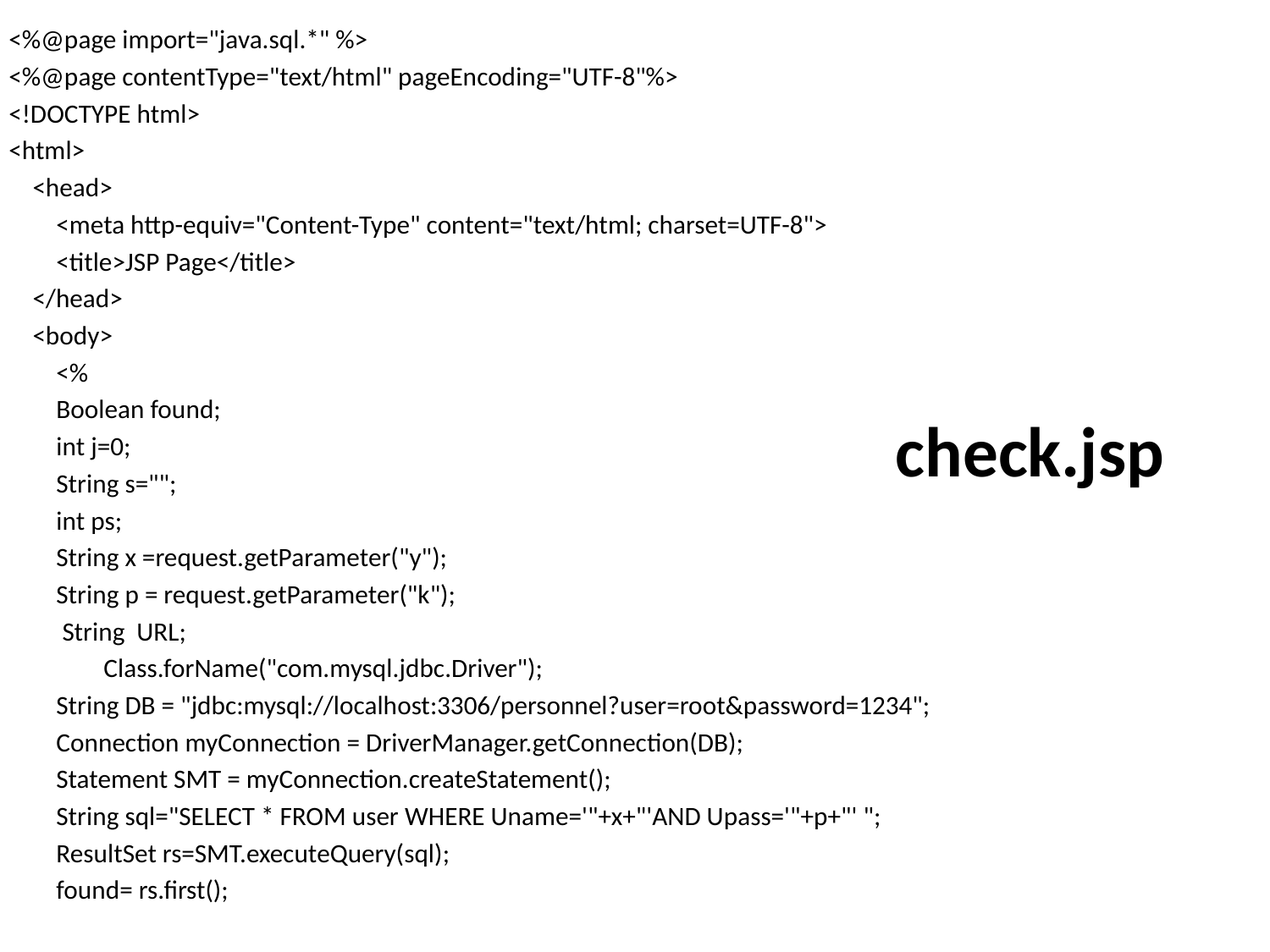

<%@page import="java.sql.*" %>
<%@page contentType="text/html" pageEncoding="UTF-8"%>
<!DOCTYPE html>
<html>
    <head>
        <meta http-equiv="Content-Type" content="text/html; charset=UTF-8">
        <title>JSP Page</title>
    </head>
    <body>
        <%
        Boolean found;
        int j=0;
        String s="";
        int ps;
        String x =request.getParameter("y");
        String p = request.getParameter("k");
         String  URL;
                Class.forName("com.mysql.jdbc.Driver");
        String DB = "jdbc:mysql://localhost:3306/personnel?user=root&password=1234";
        Connection myConnection = DriverManager.getConnection(DB);
        Statement SMT = myConnection.createStatement();
        String sql="SELECT * FROM user WHERE Uname='"+x+"'AND Upass='"+p+"' ";
        ResultSet rs=SMT.executeQuery(sql);
        found= rs.first();
# check.jsp